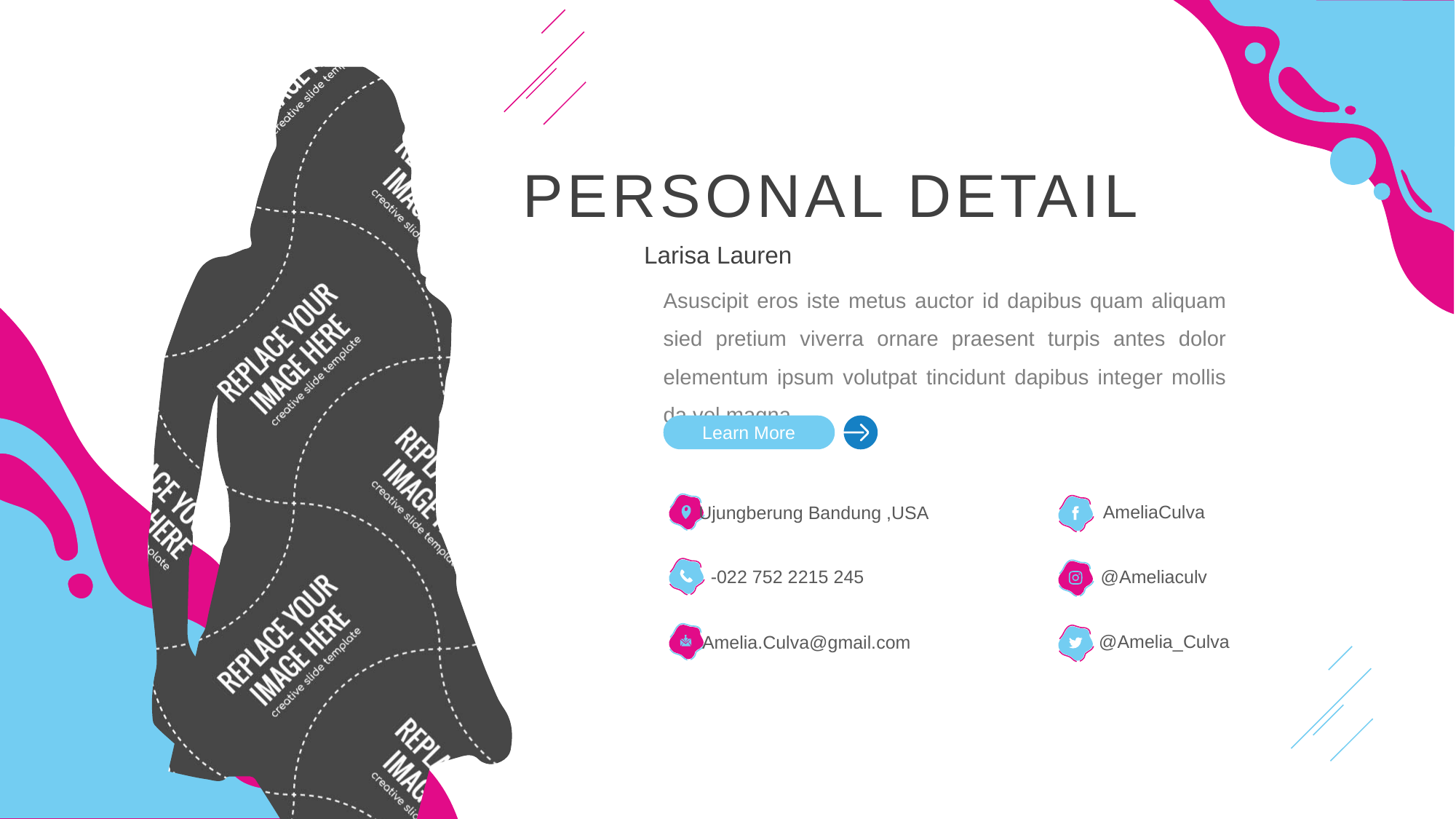

PERSONAL DETAIL
Larisa Lauren
Asuscipit eros iste metus auctor id dapibus quam aliquam sied pretium viverra ornare praesent turpis antes dolor elementum ipsum volutpat tincidunt dapibus integer mollis da vel magna

Learn More

AmeliaCulva

Ujungberung Bandung ,USA

@Ameliaculv

-022 752 2215 245

@Amelia_Culva

Amelia.Culva@gmail.com